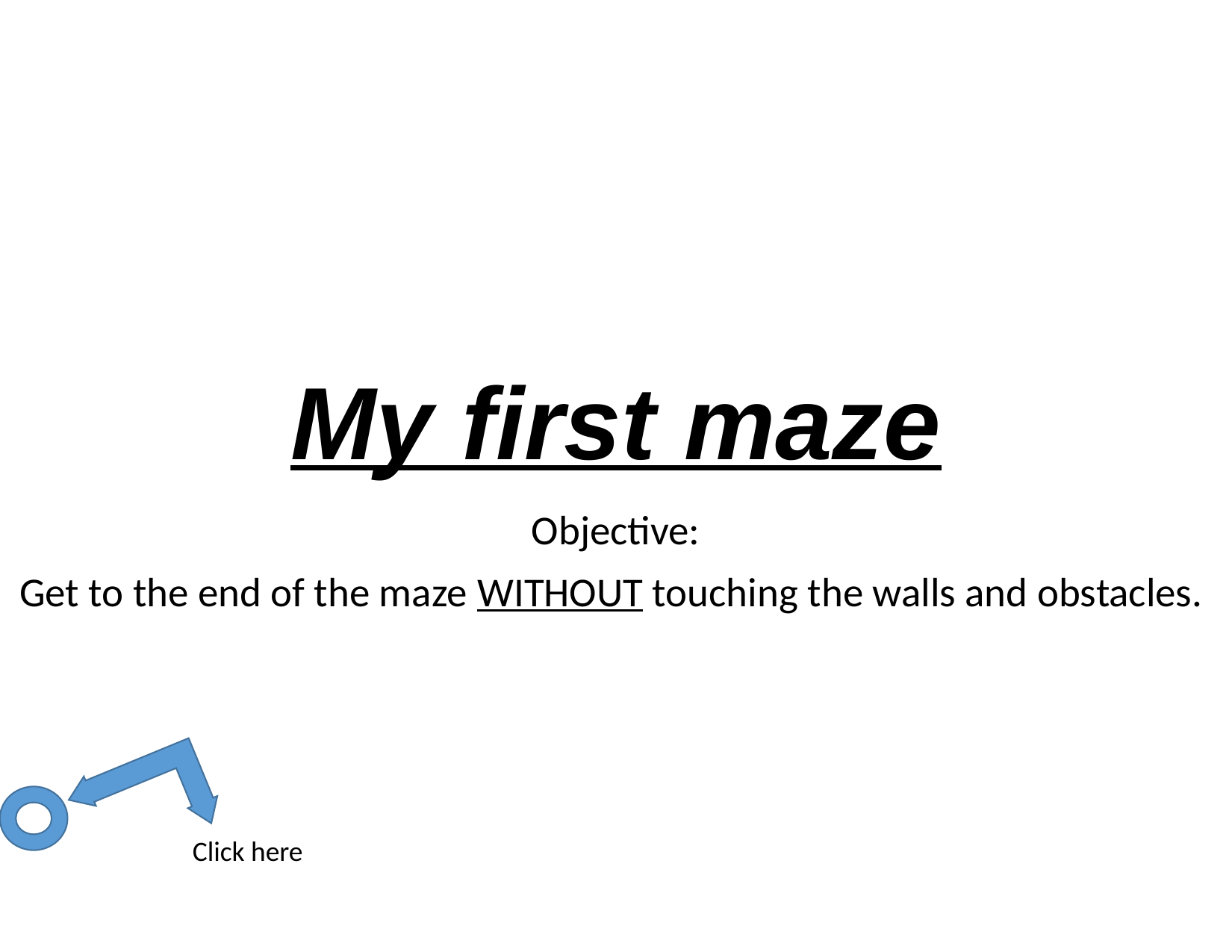

# My first maze
Objective:
Get to the end of the maze WITHOUT touching the walls and obstacles.

Click here